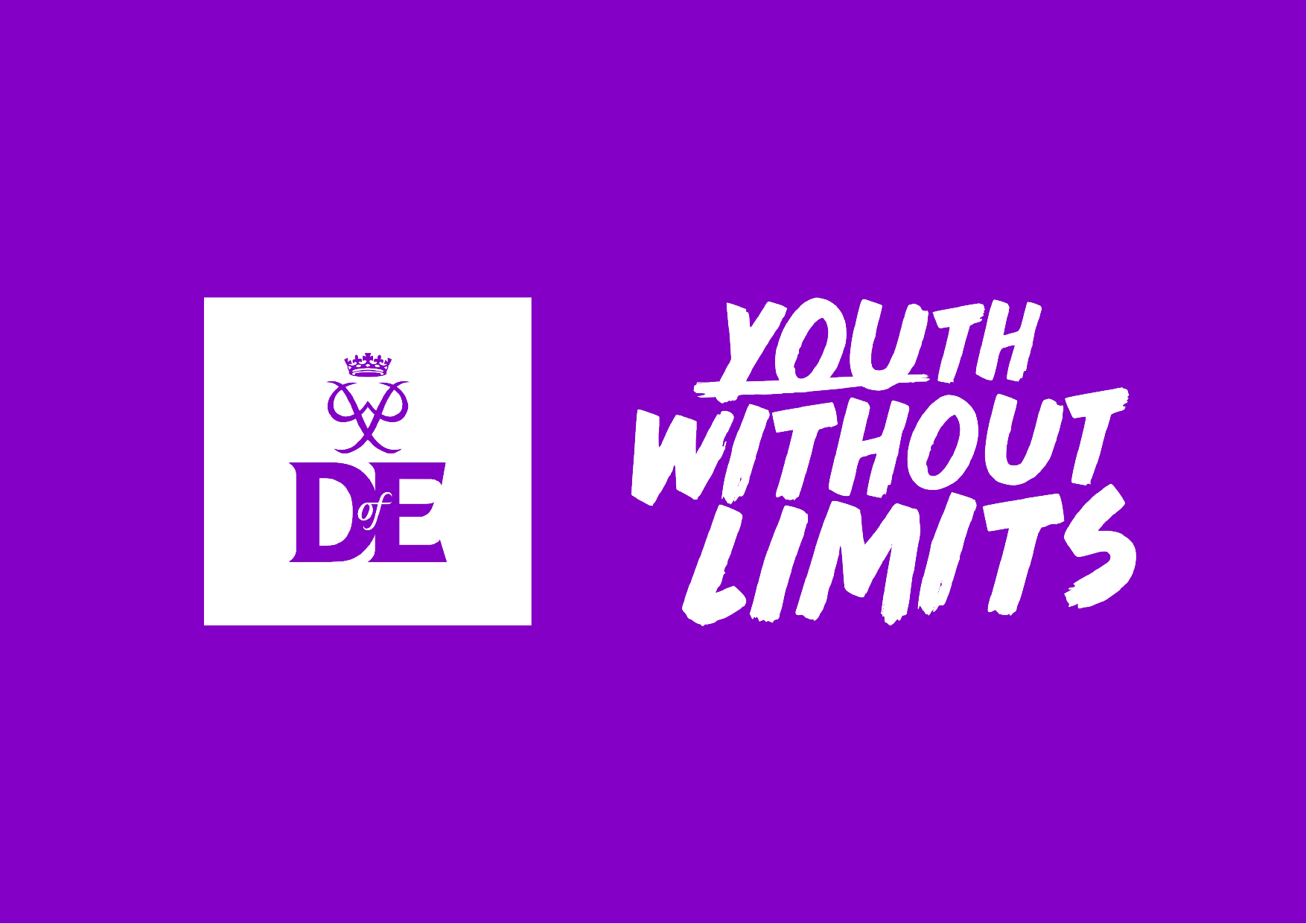

25
Update footer details using Insert > Header & Footer
4 May 2021